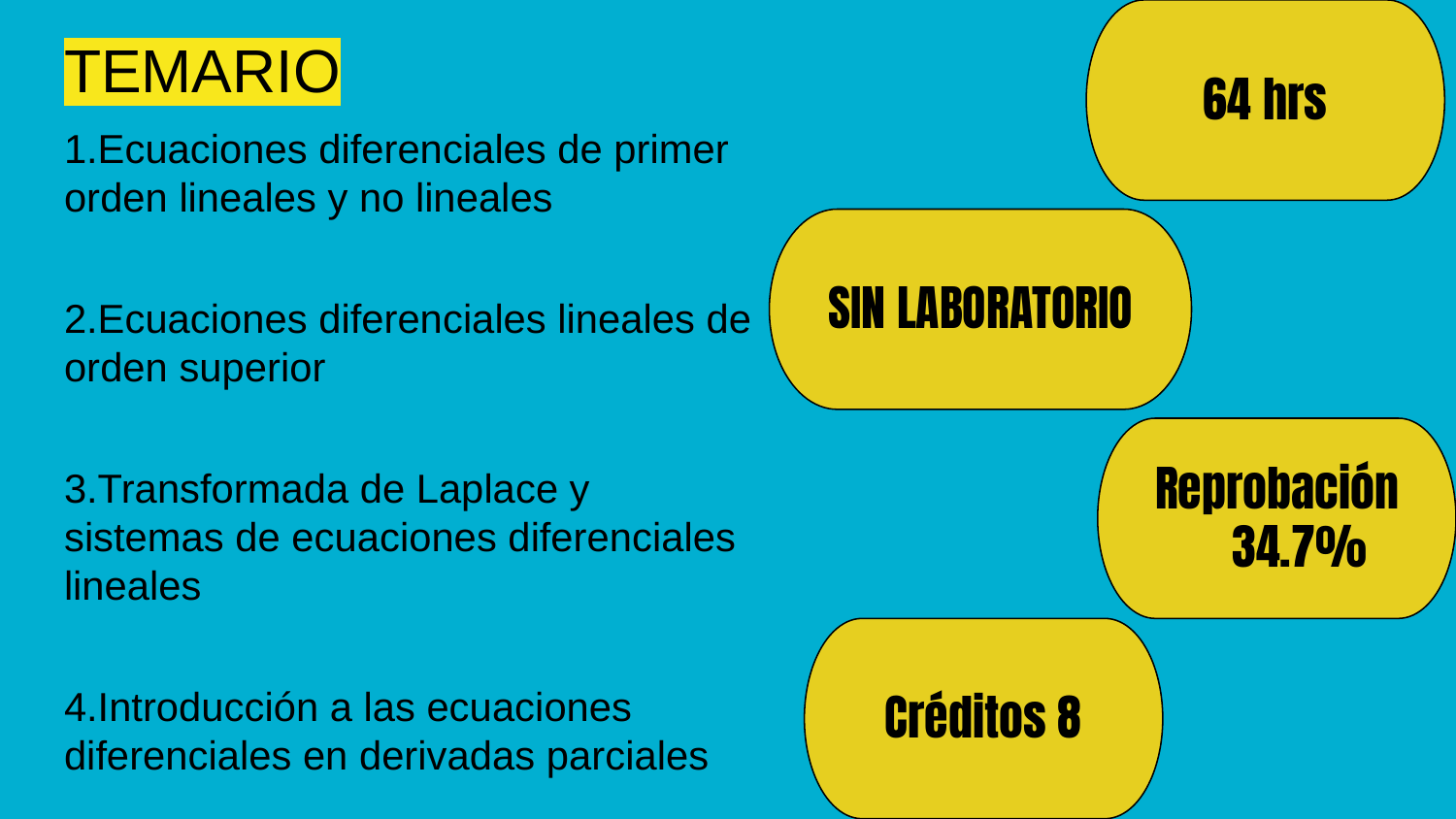

64 hrs
# TEMARIO
1.Ecuaciones diferenciales de primer orden lineales y no lineales
2.Ecuaciones diferenciales lineales de orden superior
3.Transformada de Laplace y sistemas de ecuaciones diferenciales lineales
4.Introducción a las ecuaciones diferenciales en derivadas parciales

SIN LABORATORIO
Reprobación
    34.7%
Créditos 8